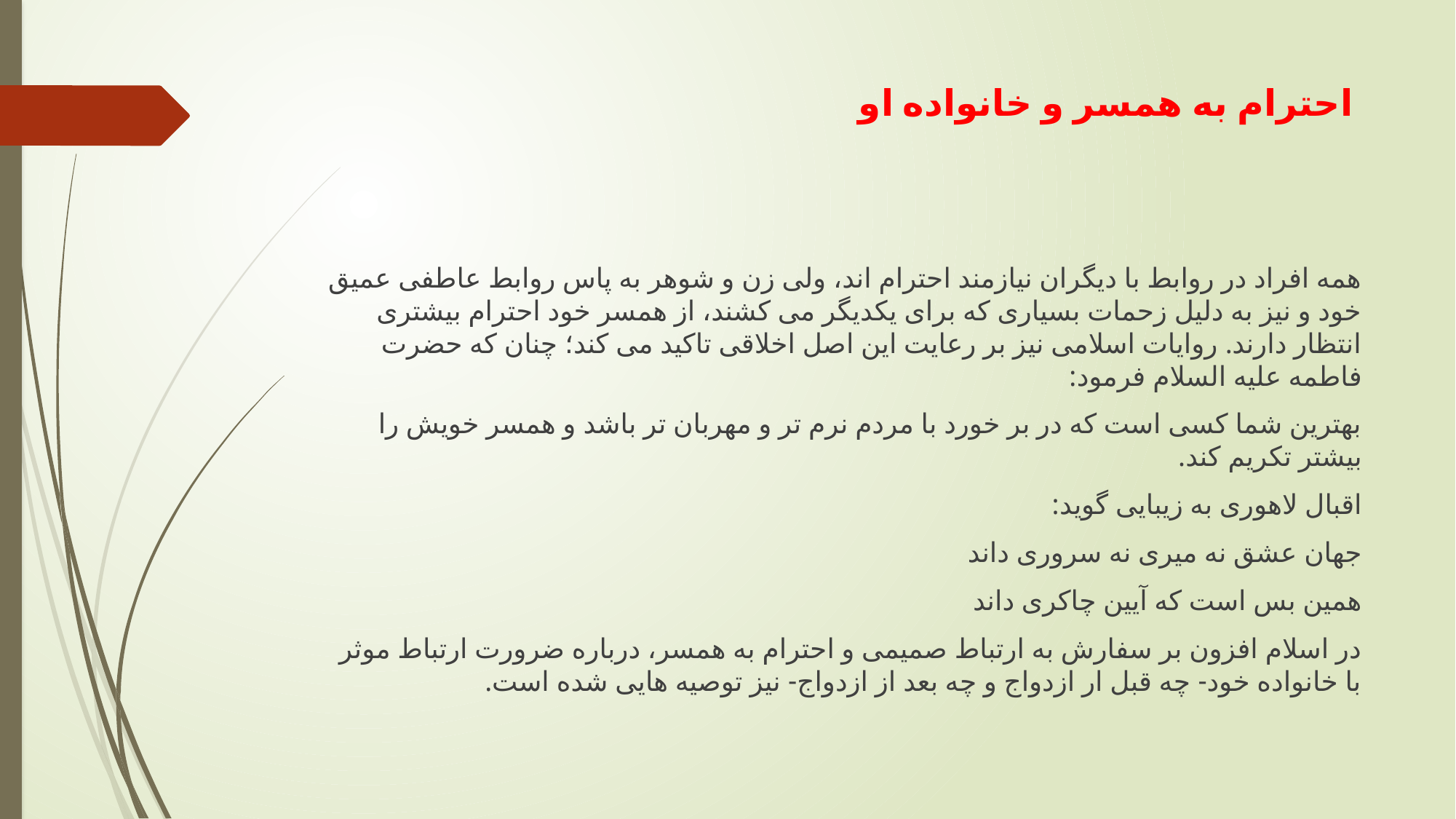

# احترام به همسر و خانواده او
همه افراد در روابط با دیگران نیازمند احترام اند، ولی زن و شوهر به پاس روابط عاطفی عمیق خود و نیز به دلیل زحمات بسیاری که برای یکدیگر می کشند، از همسر خود احترام بیشتری انتظار دارند. روایات اسلامی نیز بر رعایت این اصل اخلاقی تاکید می کند؛ چنان که حضرت فاطمه علیه السلام فرمود:
بهترین شما کسی است که در بر خورد با مردم نرم تر و مهربان تر باشد و همسر خویش را بیشتر تکریم کند.
اقبال لاهوری به زیبایی گوید:
جهان عشق نه میری نه سروری داند
همین بس است که آیین چاکری داند
در اسلام افزون بر سفارش به ارتباط صمیمی و احترام به همسر، درباره ضرورت ارتباط موثر با خانواده خود- چه قبل ار ازدواج و چه بعد از ازدواج- نیز توصیه هایی شده است.